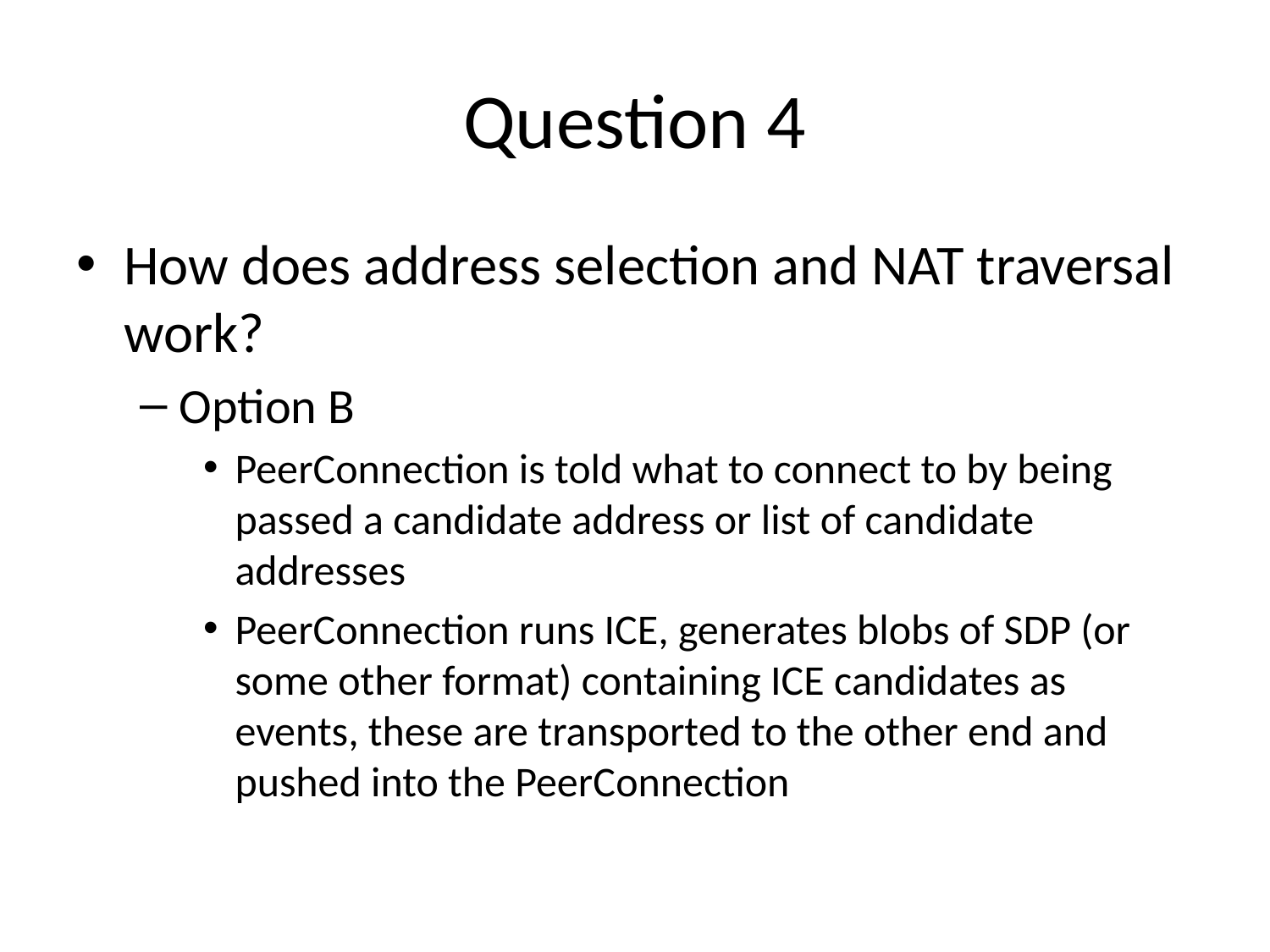

# Question 4
How does address selection and NAT traversal work?
Option B
PeerConnection is told what to connect to by being passed a candidate address or list of candidate addresses
PeerConnection runs ICE, generates blobs of SDP (or some other format) containing ICE candidates as events, these are transported to the other end and pushed into the PeerConnection